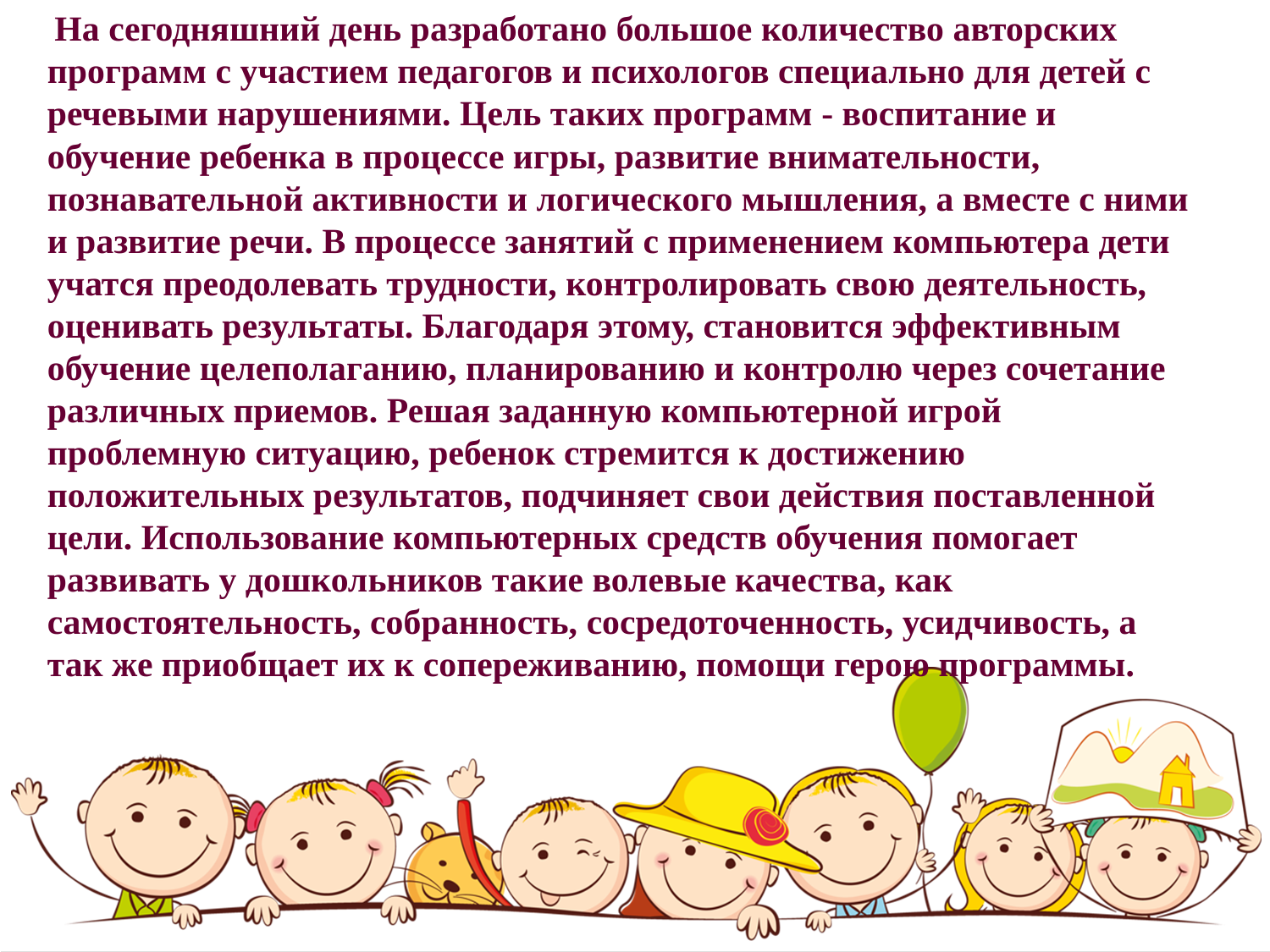

На сегодняшний день разработано большое количество авторских программ с участием педагогов и психологов специально для детей с речевыми нарушениями. Цель таких программ - воспитание и обучение ребенка в процессе игры, развитие внимательности, познавательной активности и логического мышления, а вместе с ними и развитие речи. В процессе занятий с применением компьютера дети учатся преодолевать трудности, контролировать свою деятельность, оценивать результаты. Благодаря этому, становится эффективным обучение целеполаганию, планированию и контролю через сочетание различных приемов. Решая заданную компьютерной игрой проблемную ситуацию, ребенок стремится к достижению положительных результатов, подчиняет свои действия поставленной цели. Использование компьютерных средств обучения помогает развивать у дошкольников такие волевые качества, как самостоятельность, собранность, сосредоточенность, усидчивость, а так же приобщает их к сопереживанию, помощи герою программы.